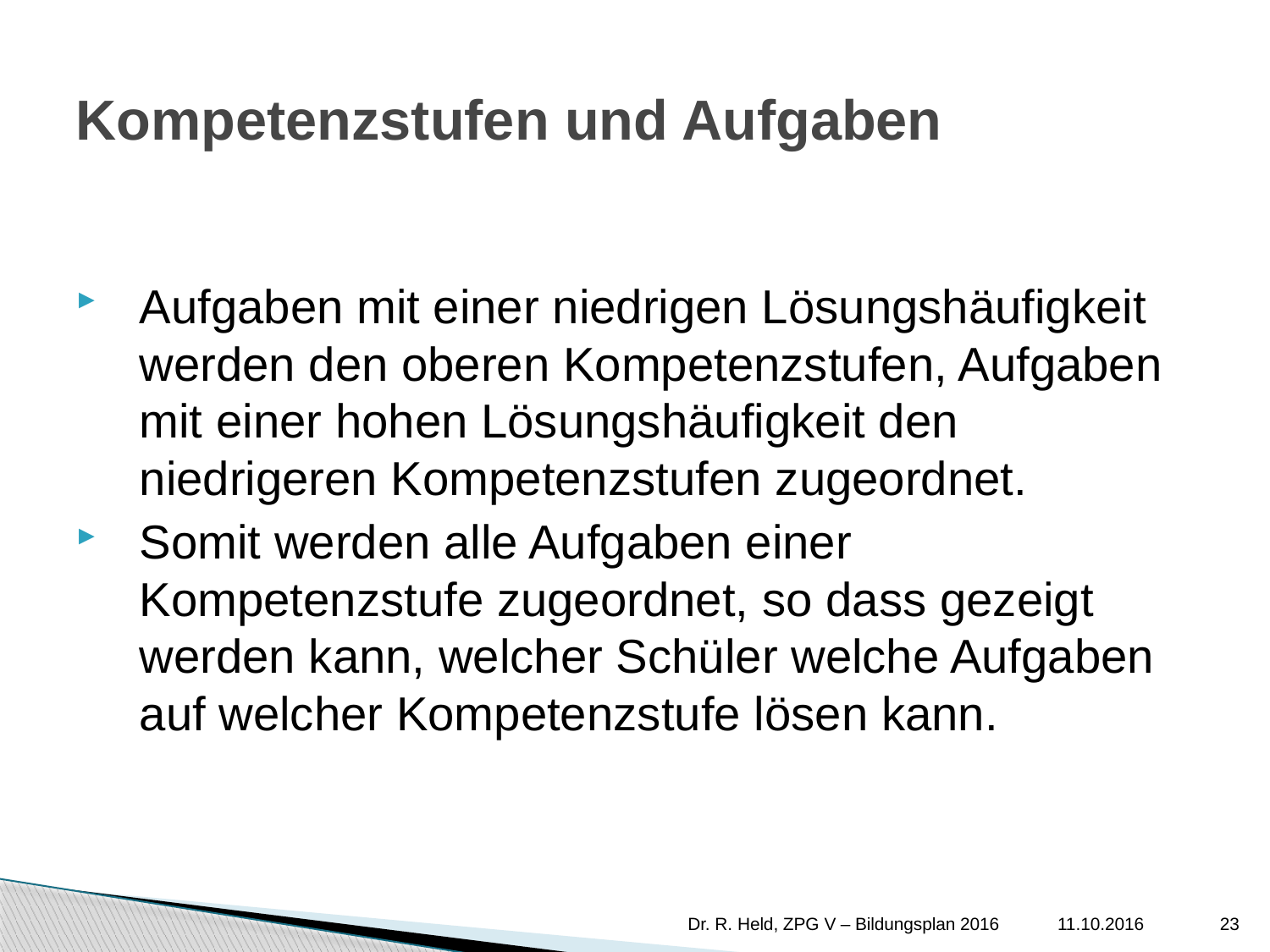

# Kompetenzstufen und Aufgaben

Aufgaben mit einer niedrigen Lösungshäufigkeit werden den oberen Kompetenzstufen, Aufgaben mit einer hohen Lösungshäufigkeit den niedrigeren Kompetenzstufen zugeordnet.
Somit werden alle Aufgaben einer Kompetenzstufe zugeordnet, so dass gezeigt werden kann, welcher Schüler welche Aufgaben auf welcher Kompetenzstufe lösen kann.

11.10.2016
23
Dr. R. Held, ZPG V – Bildungsplan 2016